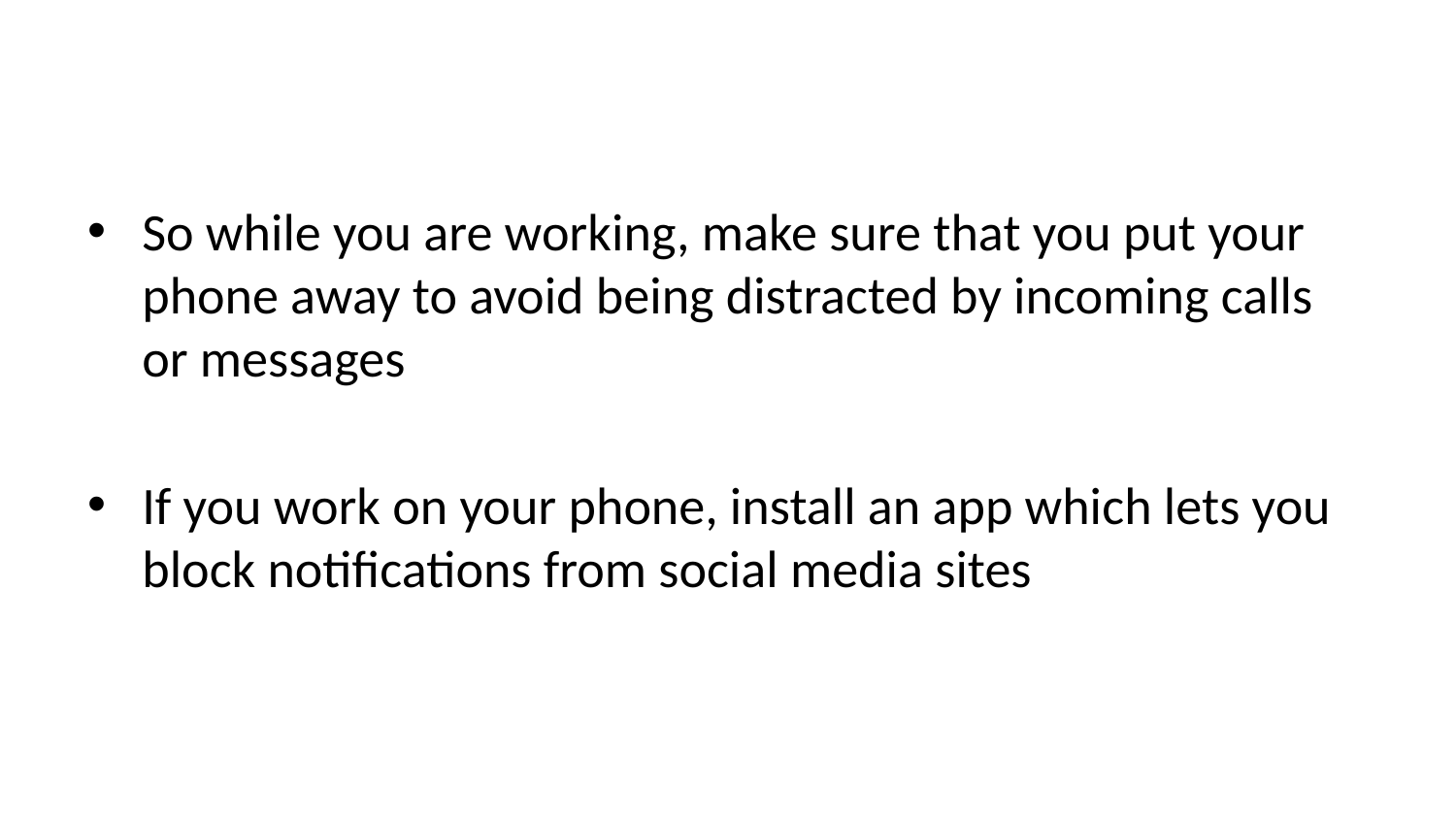

So while you are working, make sure that you put your phone away to avoid being distracted by incoming calls or messages

If you work on your phone, install an app which lets you block notifications from social media sites